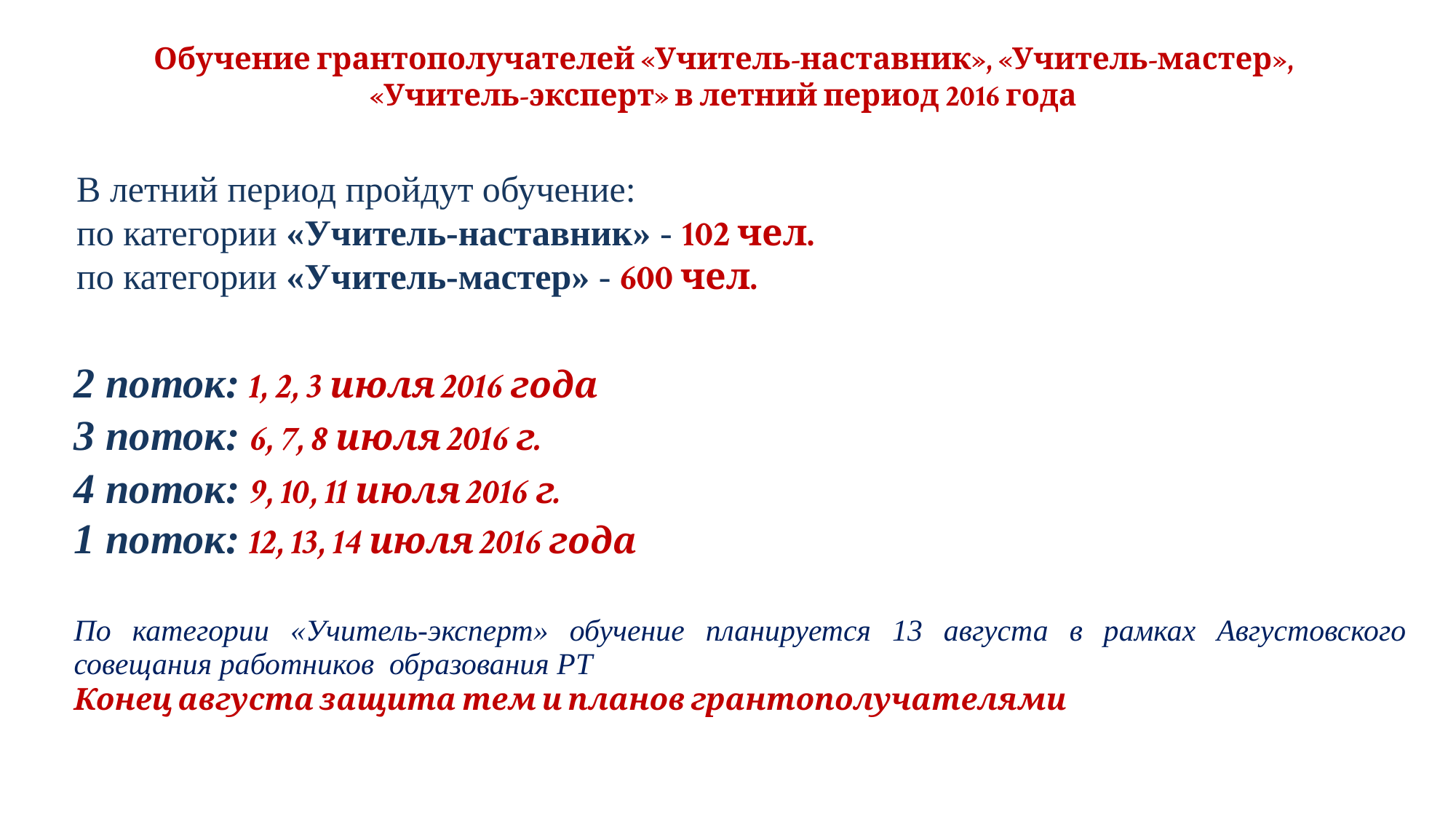

Обучение грантополучателей «Учитель-наставник», «Учитель-мастер», «Учитель-эксперт» в летний период 2016 года
В летний период пройдут обучение:
по категории «Учитель-наставник» - 102 чел.
по категории «Учитель-мастер» - 600 чел.
|  |
| --- |
| 2 поток: 1, 2, 3 июля 2016 года |
| 3 поток: 6, 7, 8 июля 2016 г. |
| 4 поток: 9, 10, 11 июля 2016 г. 1 поток: 12, 13, 14 июля 2016 года По категории «Учитель-эксперт» обучение планируется 13 августа в рамках Августовского совещания работников образования РТ Конец августа защита тем и планов грантополучателями |